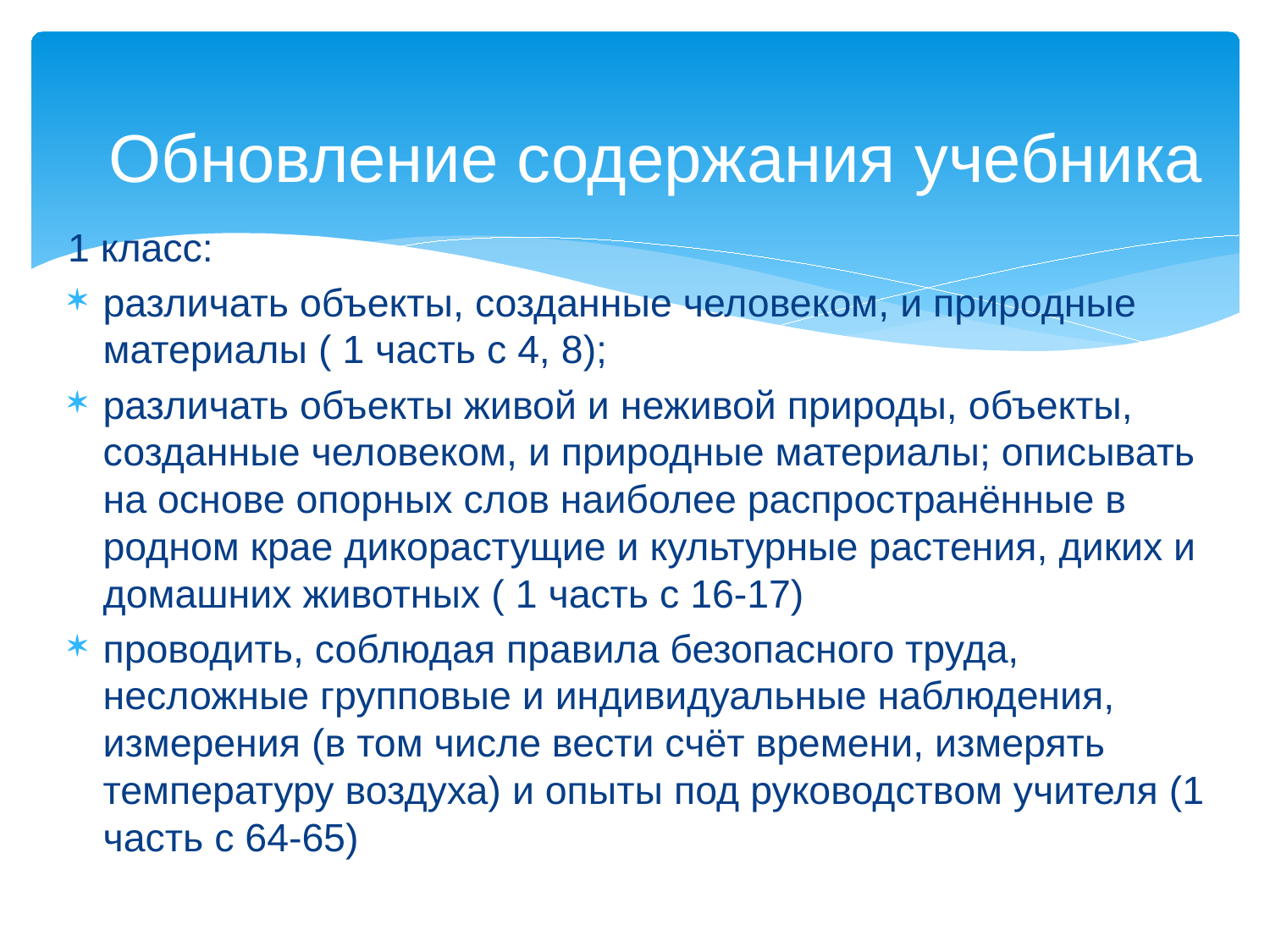

Обновление содержания учебника
1 класс:
различать объекты, созданные человеком, и природные материалы ( 1 часть с 4, 8);
различать объекты живой и неживой природы, объекты, созданные человеком, и природные материалы; описывать на основе опорных слов наиболее распространённые в родном крае дикорастущие и культурные растения, диких и домашних животных ( 1 часть с 16-17)
проводить, соблюдая правила безопасного труда, несложные групповые и индивидуальные наблюдения, измерения (в том числе вести счёт времени, измерять температуру воздуха) и опыты под руководством учителя (1 часть с 64-65)
# Обновление содержания учебника